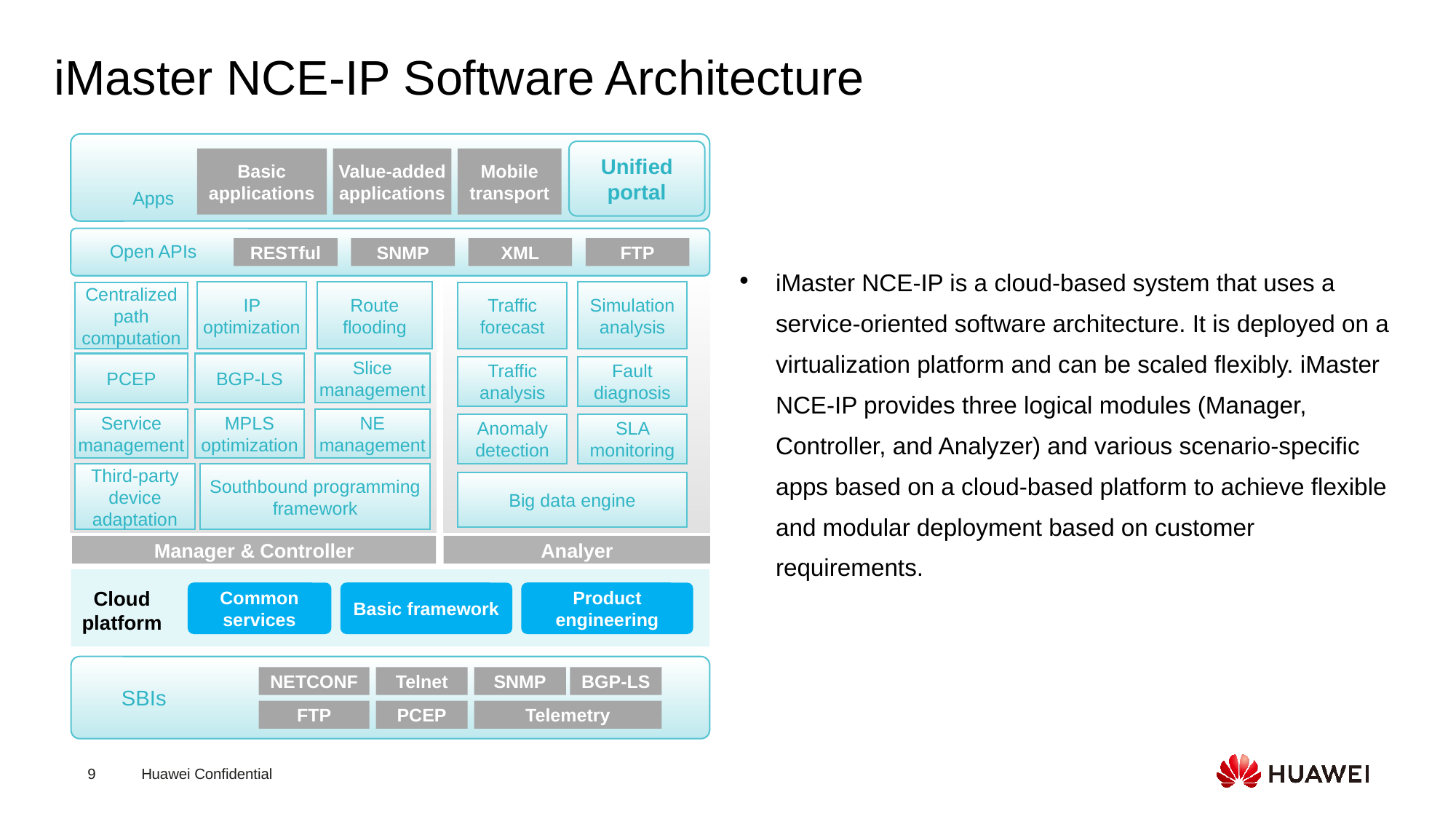

# iMaster NCE-IP Software Architecture

Unified portal
Basic applications
Value-added applications
Mobile transport
Apps

RESTful
SNMP
XML
FTP
Open APIs
iMaster NCE-IP is a cloud-based system that uses a service-oriented software architecture. It is deployed on a virtualization platform and can be scaled flexibly. iMaster NCE-IP provides three logical modules (Manager, Controller, and Analyzer) and various scenario-specific apps based on a cloud-based platform to achieve flexible and modular deployment based on customer requirements.

IP optimization
Route flooding
Simulation analysis
Centralized path computation
Traffic forecast
PCEP
BGP-LS
Slice management
Traffic analysis
Fault diagnosis
NE management
Service management
MPLS optimization
Anomaly detection
SLA monitoring
Southbound programming framework
Third-party device adaptation
Big data engine
Manager & Controller
Analyer

Cloud platform

Common services
Basic framework
Product engineering

NETCONF
Telnet
SNMP
BGP-LS
SBIs
FTP
PCEP
Telemetry